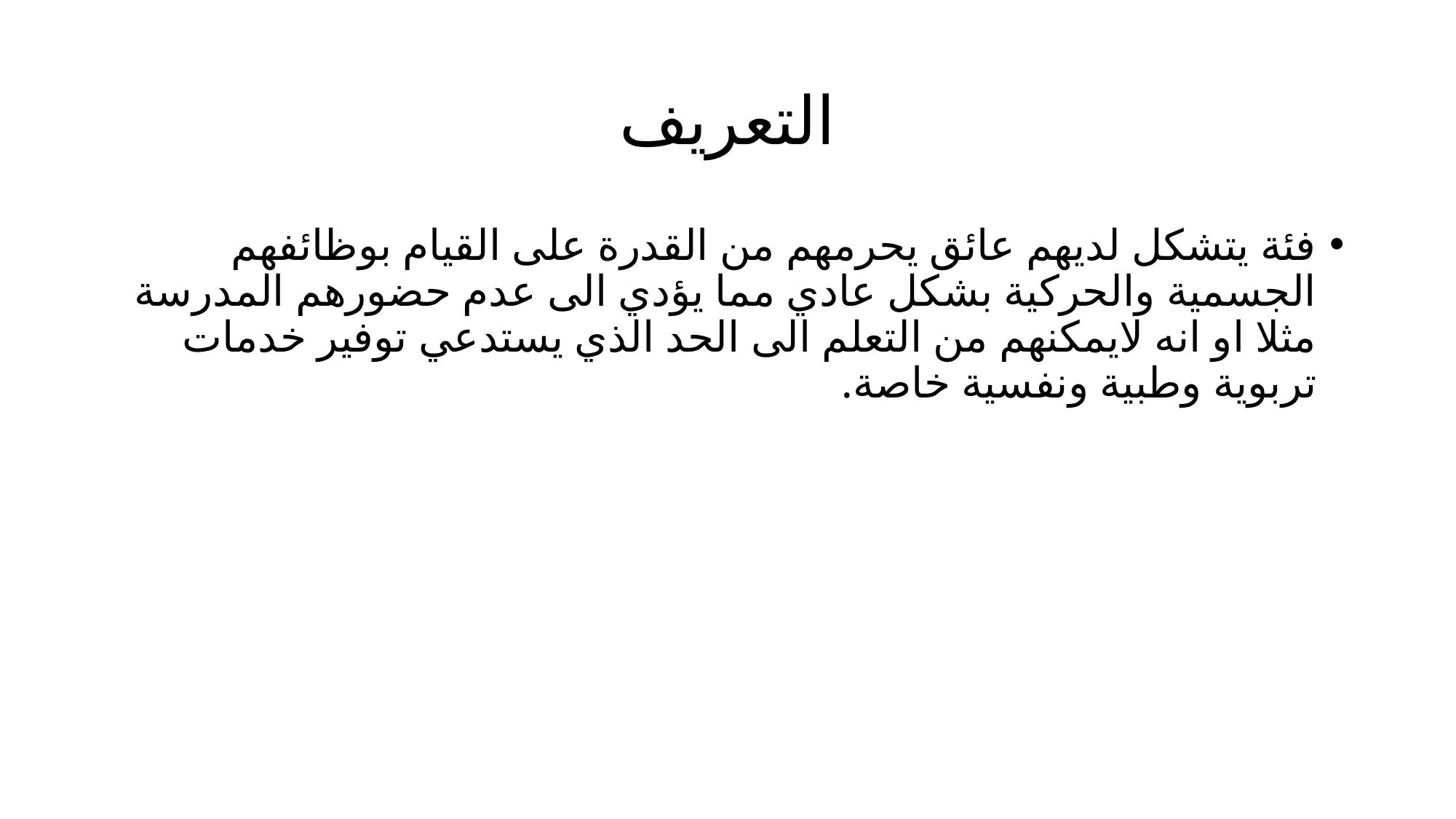

# التعريف
فئة يتشكل لديهم عائق يحرمهم من القدرة على القيام بوظائفهم الجسمية والحركية بشكل عادي مما يؤدي الى عدم حضورهم المدرسة مثلا او انه لايمكنهم من التعلم الى الحد الذي يستدعي توفير خدمات تربوية وطبية ونفسية خاصة.